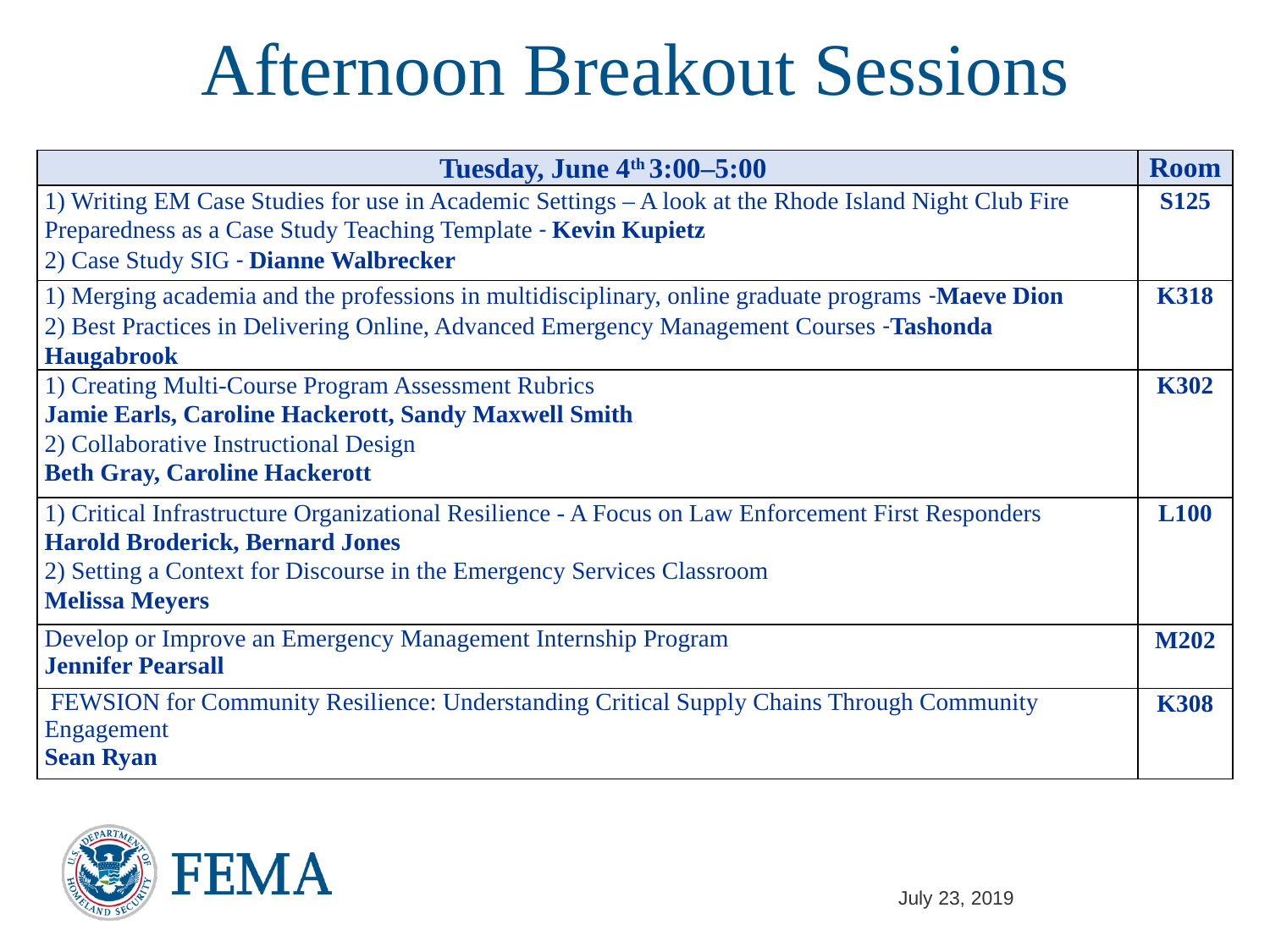

# Afternoon Breakout Sessions
| Tuesday, June 4th 3:00–5:00 | Room |
| --- | --- |
| 1) Writing EM Case Studies for use in Academic Settings – A look at the Rhode Island Night Club Fire Preparedness as a Case Study Teaching Template - Kevin Kupietz 2) Case Study SIG - Dianne Walbrecker | S125 |
| 1) Merging academia and the professions in multidisciplinary, online graduate programs -Maeve Dion 2) Best Practices in Delivering Online, Advanced Emergency Management Courses -Tashonda Haugabrook | K318 |
| 1) Creating Multi-Course Program Assessment Rubrics Jamie Earls, Caroline Hackerott, Sandy Maxwell Smith 2) Collaborative Instructional Design Beth Gray, Caroline Hackerott | K302 |
| 1) Critical Infrastructure Organizational Resilience - A Focus on Law Enforcement First Responders Harold Broderick, Bernard Jones 2) Setting a Context for Discourse in the Emergency Services Classroom Melissa Meyers | L100 |
| Develop or Improve an Emergency Management Internship Program Jennifer Pearsall | M202 |
| FEWSION for Community Resilience: Understanding Critical Supply Chains Through Community Engagement Sean Ryan | K308 |
18